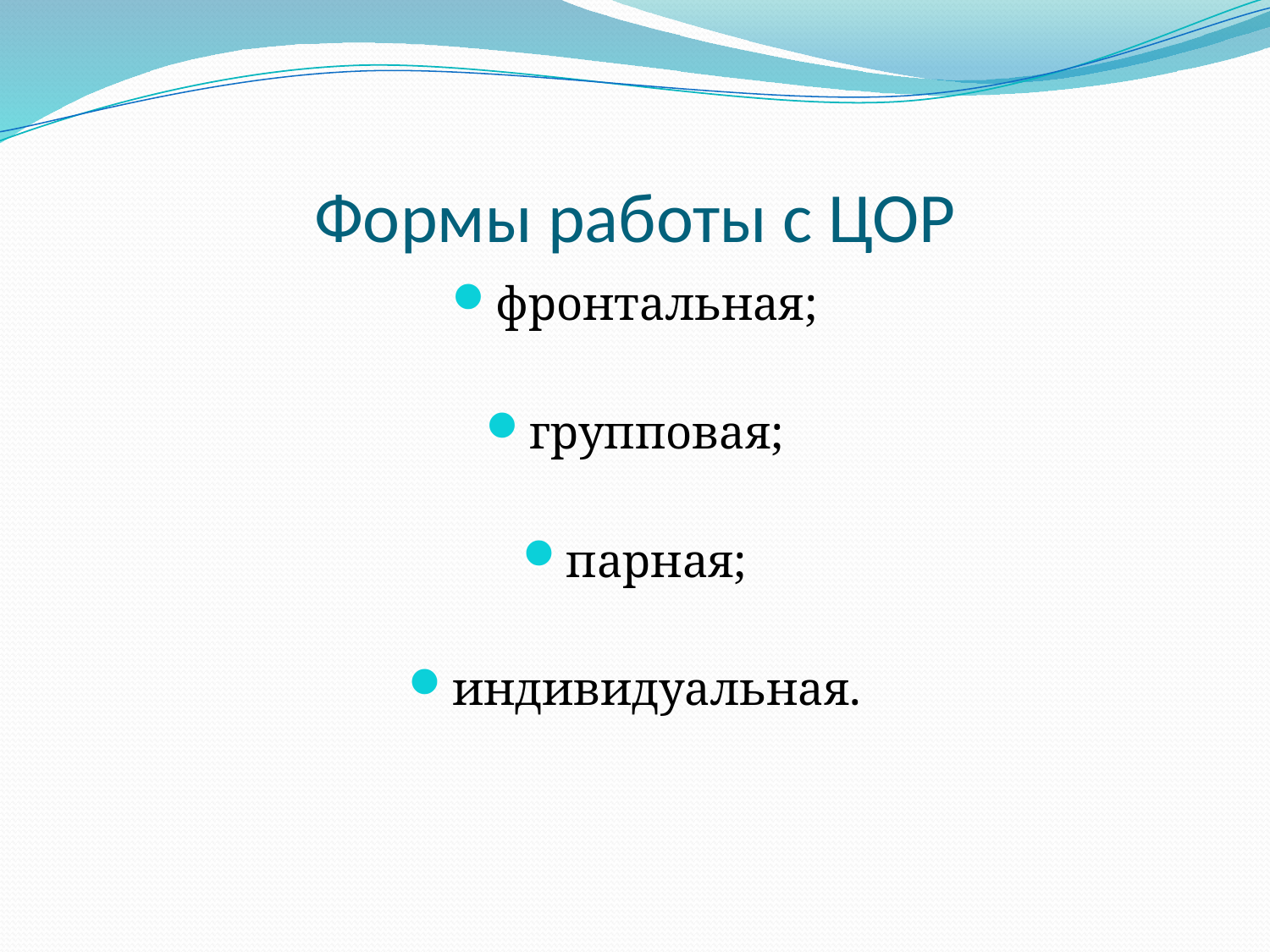

# Формы работы с ЦОР
фронтальная;

групповая;

парная;

индивидуальная.